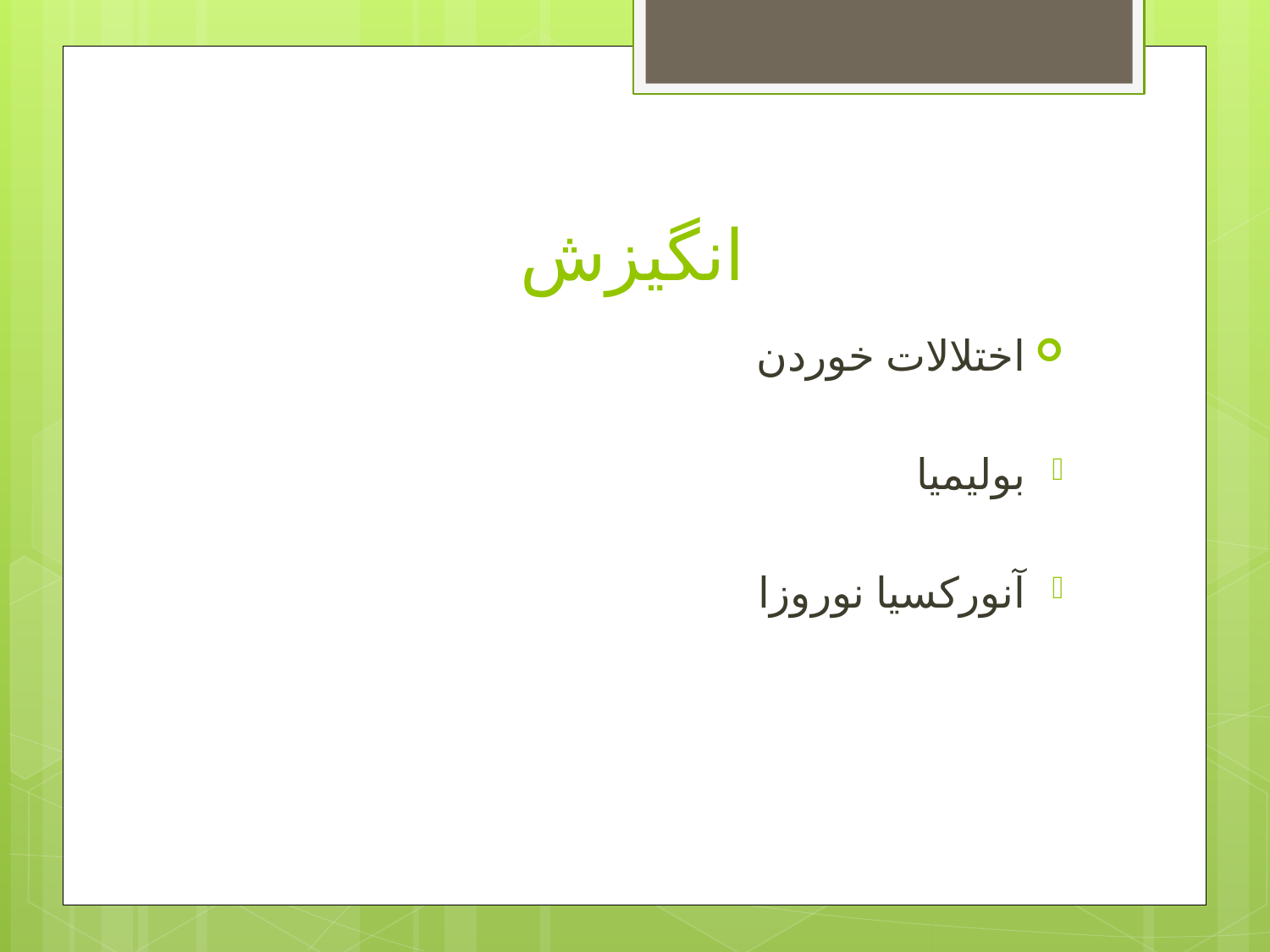

# انگیزش
اختلالات خوردن

بولیمیا

آنورکسیا نوروزا